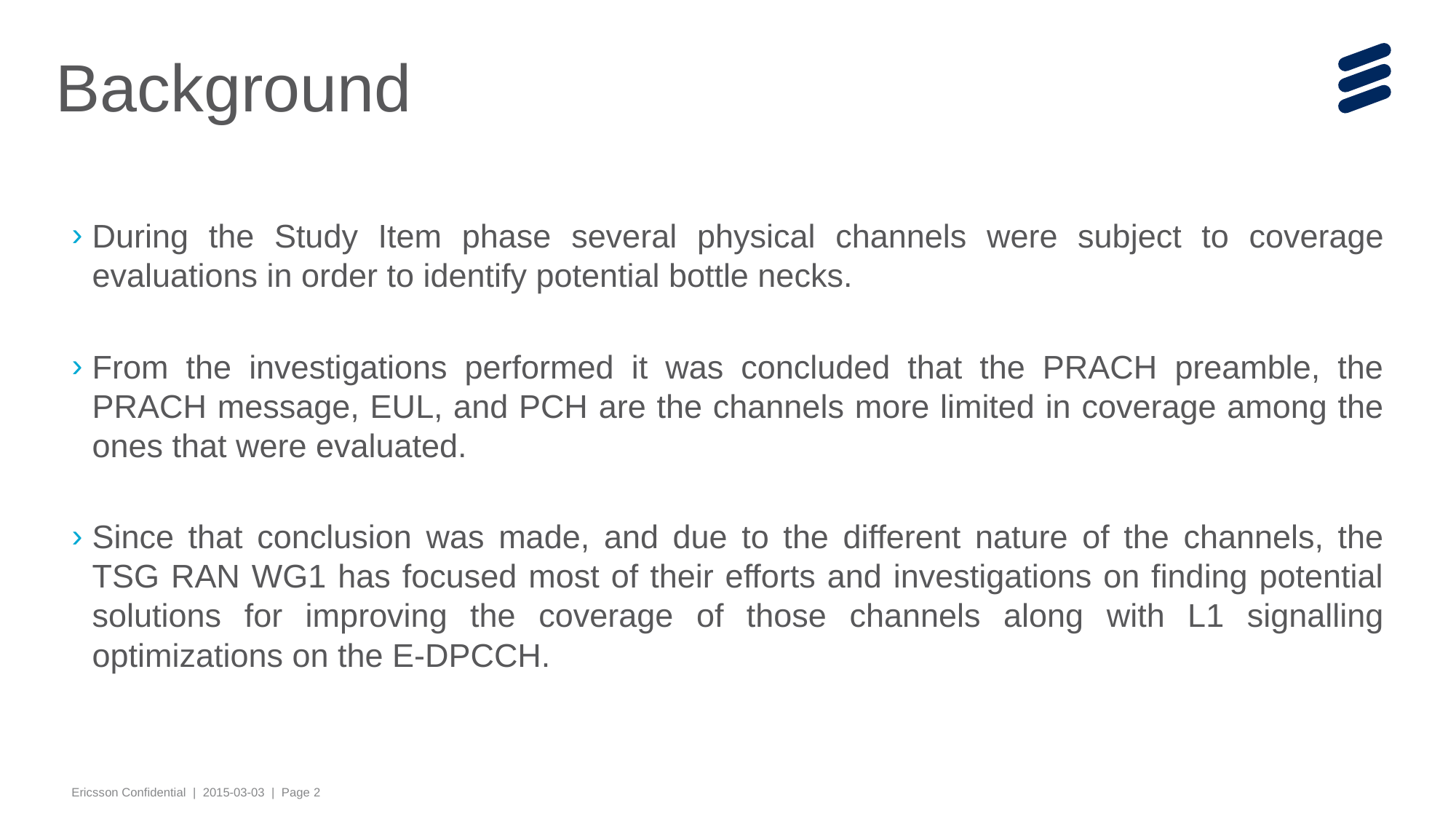

# Background
During the Study Item phase several physical channels were subject to coverage evaluations in order to identify potential bottle necks.

From the investigations performed it was concluded that the PRACH preamble, the PRACH message, EUL, and PCH are the channels more limited in coverage among the ones that were evaluated.

Since that conclusion was made, and due to the different nature of the channels, the TSG RAN WG1 has focused most of their efforts and investigations on finding potential solutions for improving the coverage of those channels along with L1 signalling optimizations on the E-DPCCH.